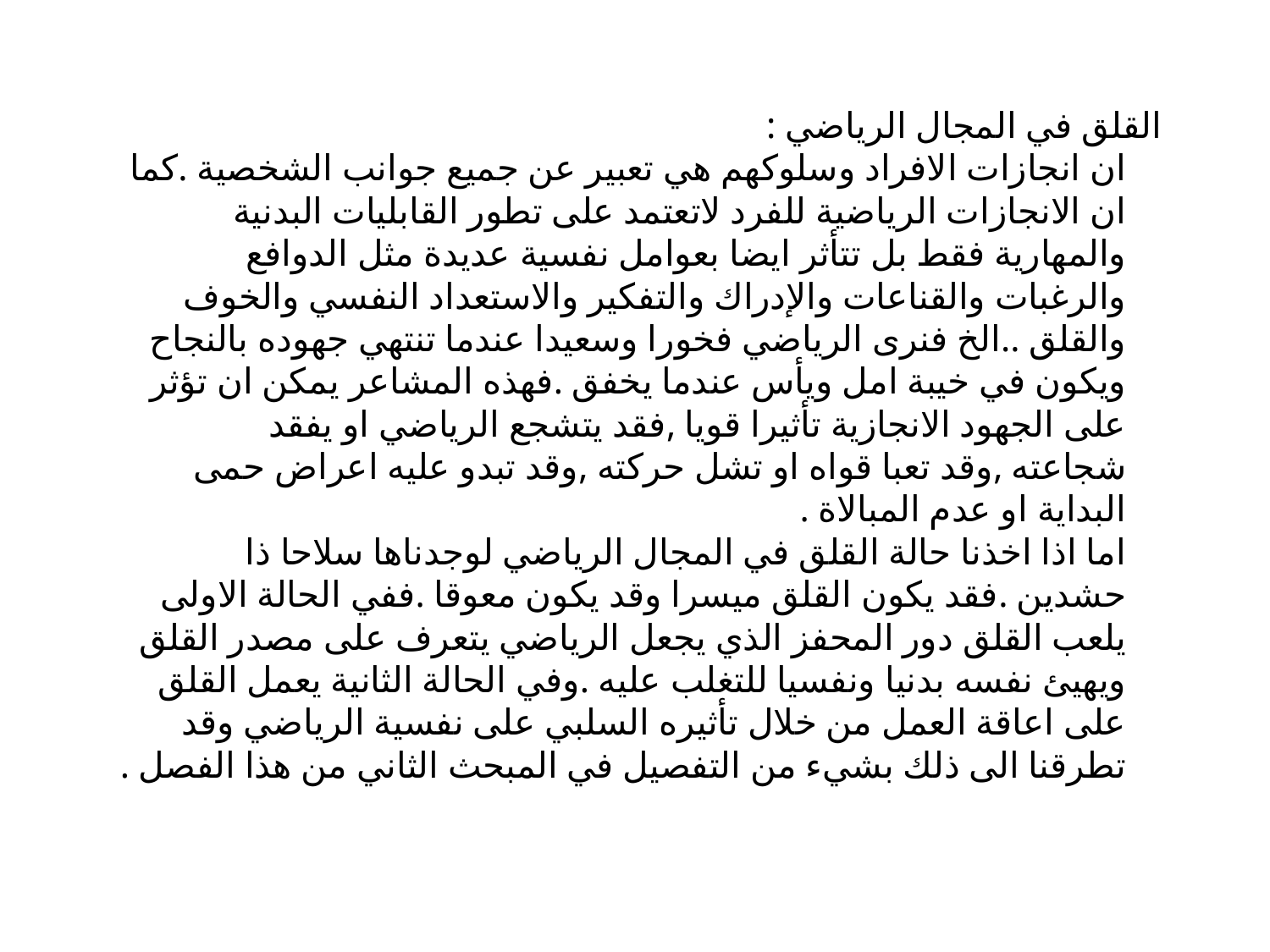

# القلق في المجال الرياضي : ان انجازات الافراد وسلوكهم هي تعبير عن جميع جوانب الشخصية .كما ان الانجازات الرياضية للفرد لاتعتمد على تطور القابليات البدنية والمهارية فقط بل تتأثر ايضا بعوامل نفسية عديدة مثل الدوافع والرغبات والقناعات والإدراك والتفكير والاستعداد النفسي والخوف والقلق ..الخ فنرى الرياضي فخورا وسعيدا عندما تنتهي جهوده بالنجاح ويكون في خيبة امل ويأس عندما يخفق .فهذه المشاعر يمكن ان تؤثر على الجهود الانجازية تأثيرا قويا ,فقد يتشجع الرياضي او يفقد شجاعته ,وقد تعبا قواه او تشل حركته ,وقد تبدو عليه اعراض حمى البداية او عدم المبالاة . اما اذا اخذنا حالة القلق في المجال الرياضي لوجدناها سلاحا ذا حشدين .فقد يكون القلق ميسرا وقد يكون معوقا .ففي الحالة الاولى يلعب القلق دور المحفز الذي يجعل الرياضي يتعرف على مصدر القلق ويهيئ نفسه بدنيا ونفسيا للتغلب عليه .وفي الحالة الثانية يعمل القلق على اعاقة العمل من خلال تأثيره السلبي على نفسية الرياضي وقد تطرقنا الى ذلك بشيء من التفصيل في المبحث الثاني من هذا الفصل .